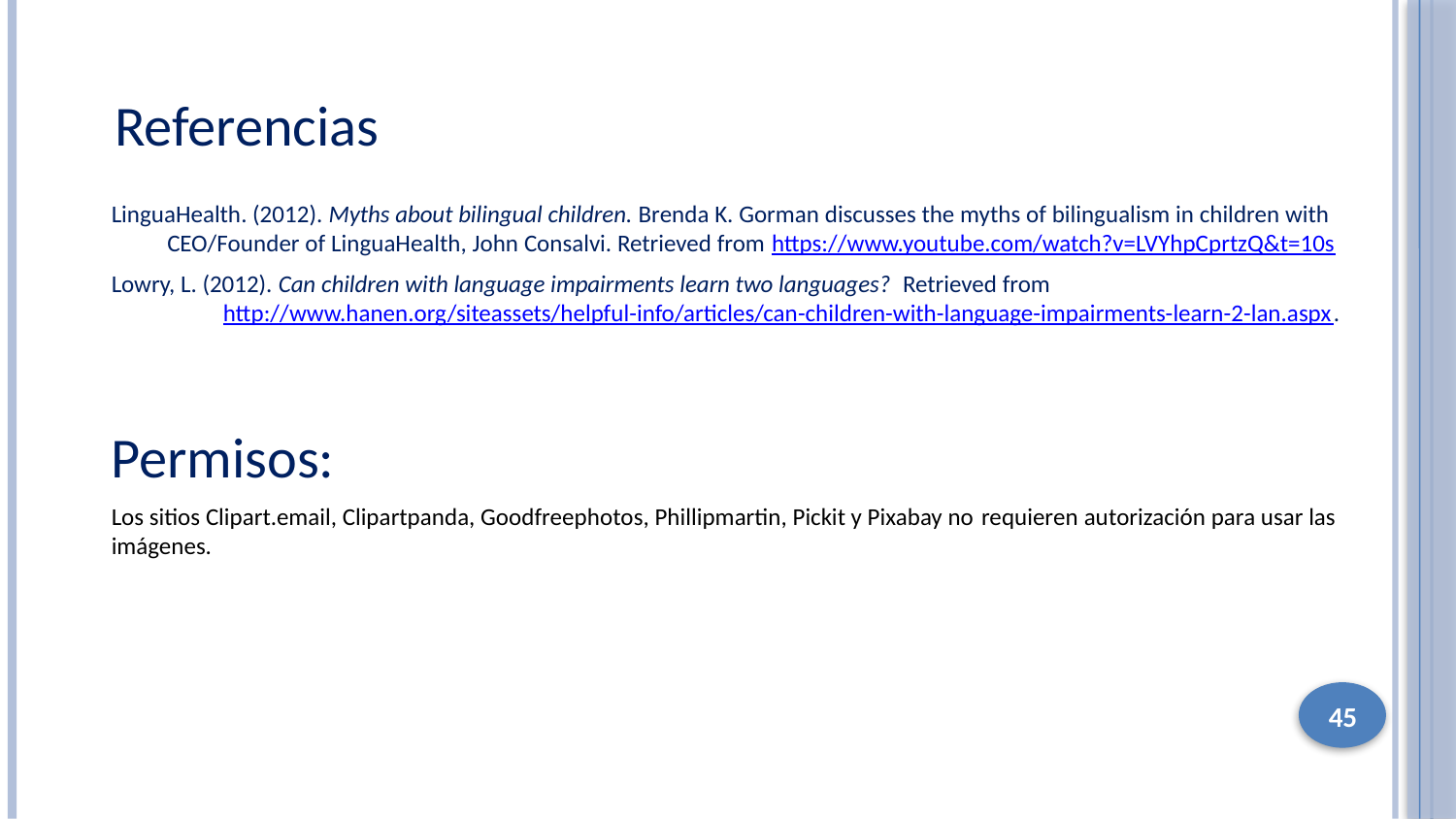

Referencias
LinguaHealth. (2012). Myths about bilingual children. Brenda K. Gorman discusses the myths of bilingualism in children with CEO/Founder of LinguaHealth, John Consalvi. Retrieved from https://www.youtube.com/watch?v=LVYhpCprtzQ&t=10s
Lowry, L. (2012). Can children with language impairments learn two languages?  Retrieved from
          http://www.hanen.org/siteassets/helpful-info/articles/can-children-with-language-impairments-learn-2-lan.aspx.

Permisos:
Los sitios Clipart.email, Clipartpanda, Goodfreephotos, Phillipmartin, Pickit y Pixabay no requieren autorización para usar las imágenes.

45